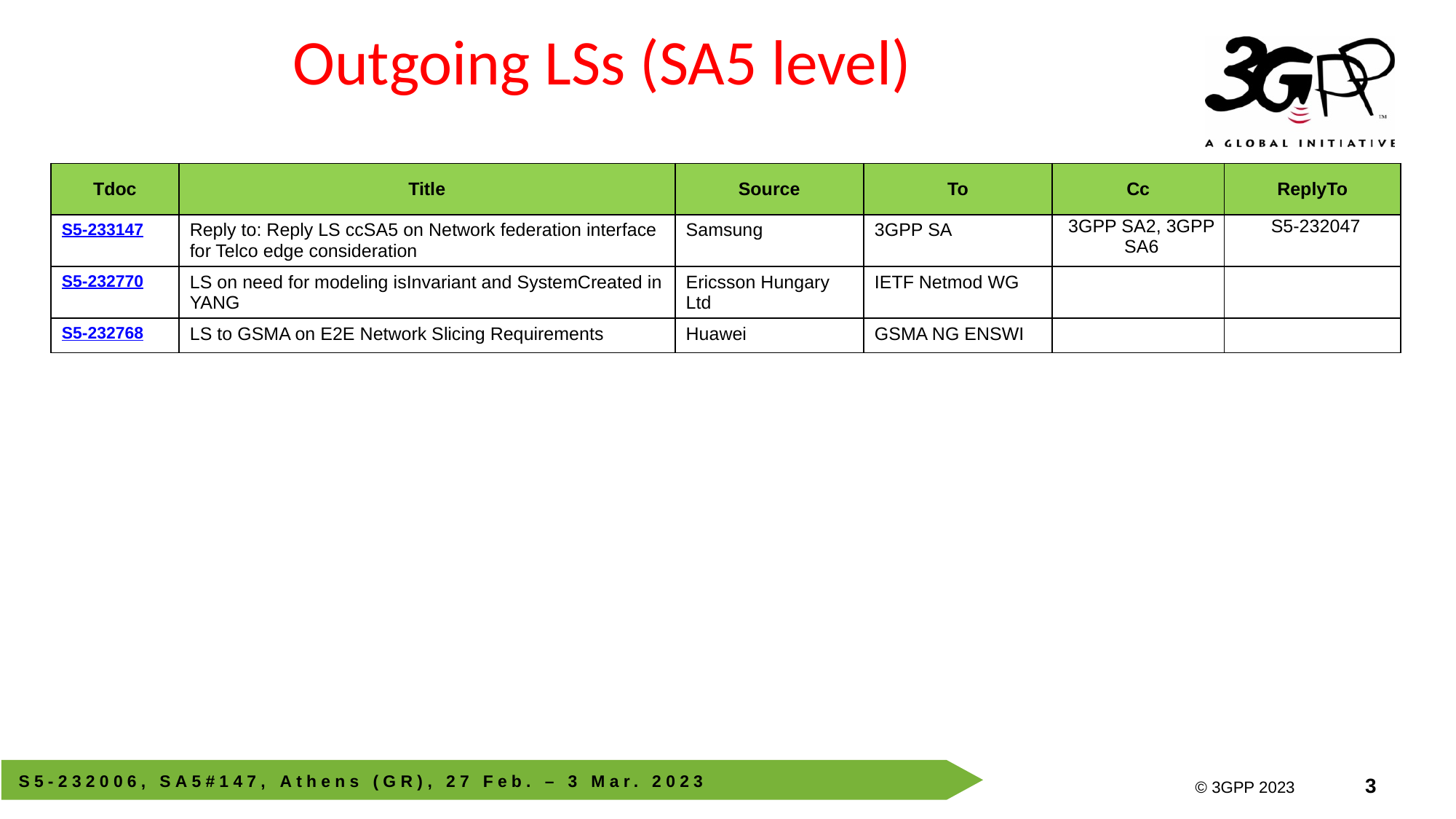

# Outgoing LSs (SA5 level)
| Tdoc | Title | Source | To | Cc | ReplyTo |
| --- | --- | --- | --- | --- | --- |
| S5‑233147 | Reply to: Reply LS ccSA5 on Network federation interface for Telco edge consideration | Samsung | 3GPP SA | 3GPP SA2, 3GPP SA6 | S5‑232047 |
| S5‑232770 | LS on need for modeling isInvariant and SystemCreated in YANG | Ericsson Hungary Ltd | IETF Netmod WG |  |  |
| S5‑232768 | LS to GSMA on E2E Network Slicing Requirements | Huawei | GSMA NG ENSWI |  |  |